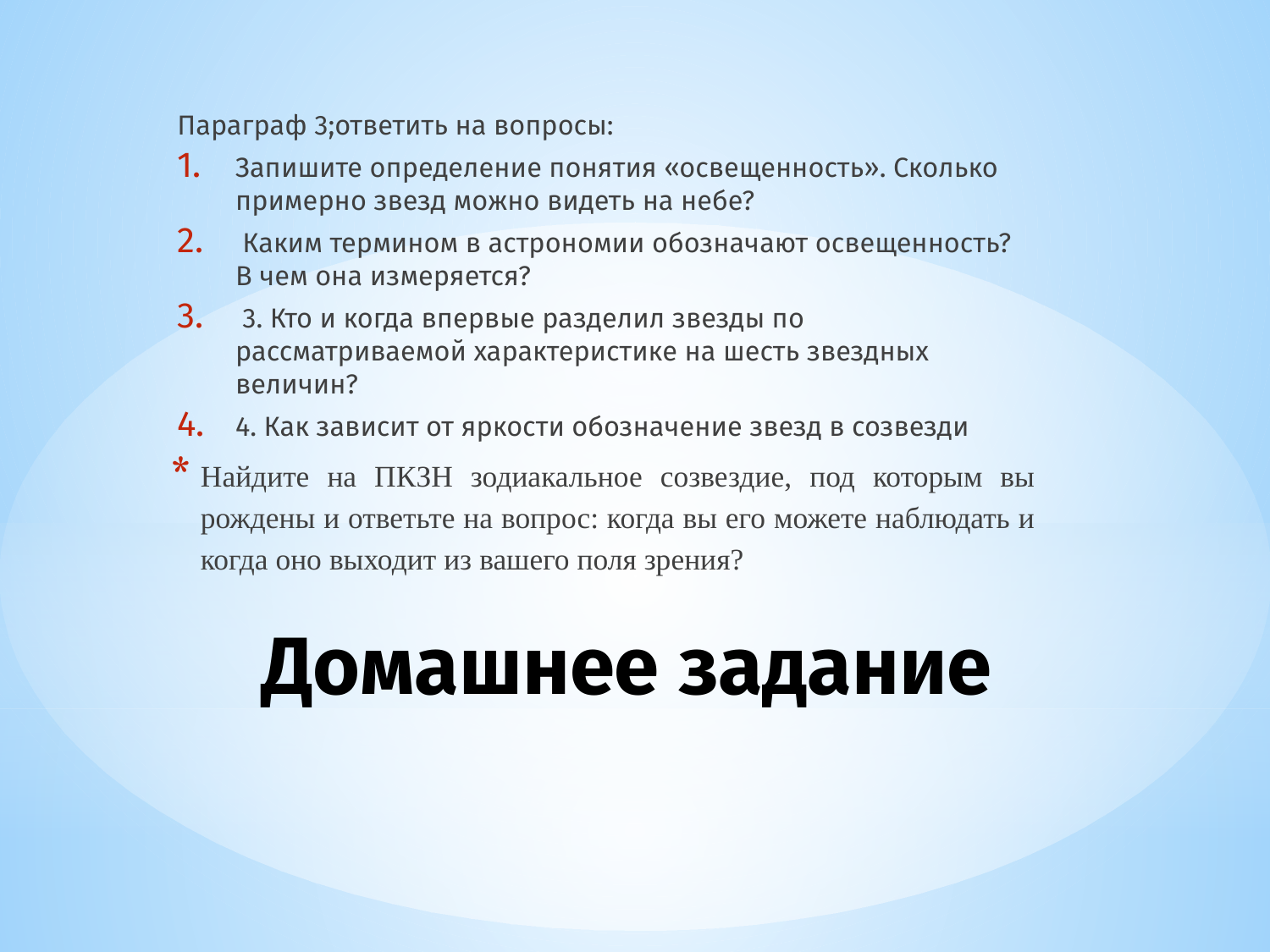

Параграф 3;ответить на вопросы:
Запишите определение понятия «освещенность». Сколько примерно звезд можно видеть на небе?
 Каким термином в астрономии обозначают освещенность? В чем она измеряется?
 3. Кто и когда впервые разделил звезды по рассматриваемой характеристике на шесть звездных величин?
4. Как зависит от яркости обозначение звезд в созвезди
Найдите на ПКЗН зодиакальное созвездие, под которым вы рождены и ответьте на вопрос: когда вы его можете наблюдать и когда оно выходит из вашего поля зрения?

# Домашнее задание